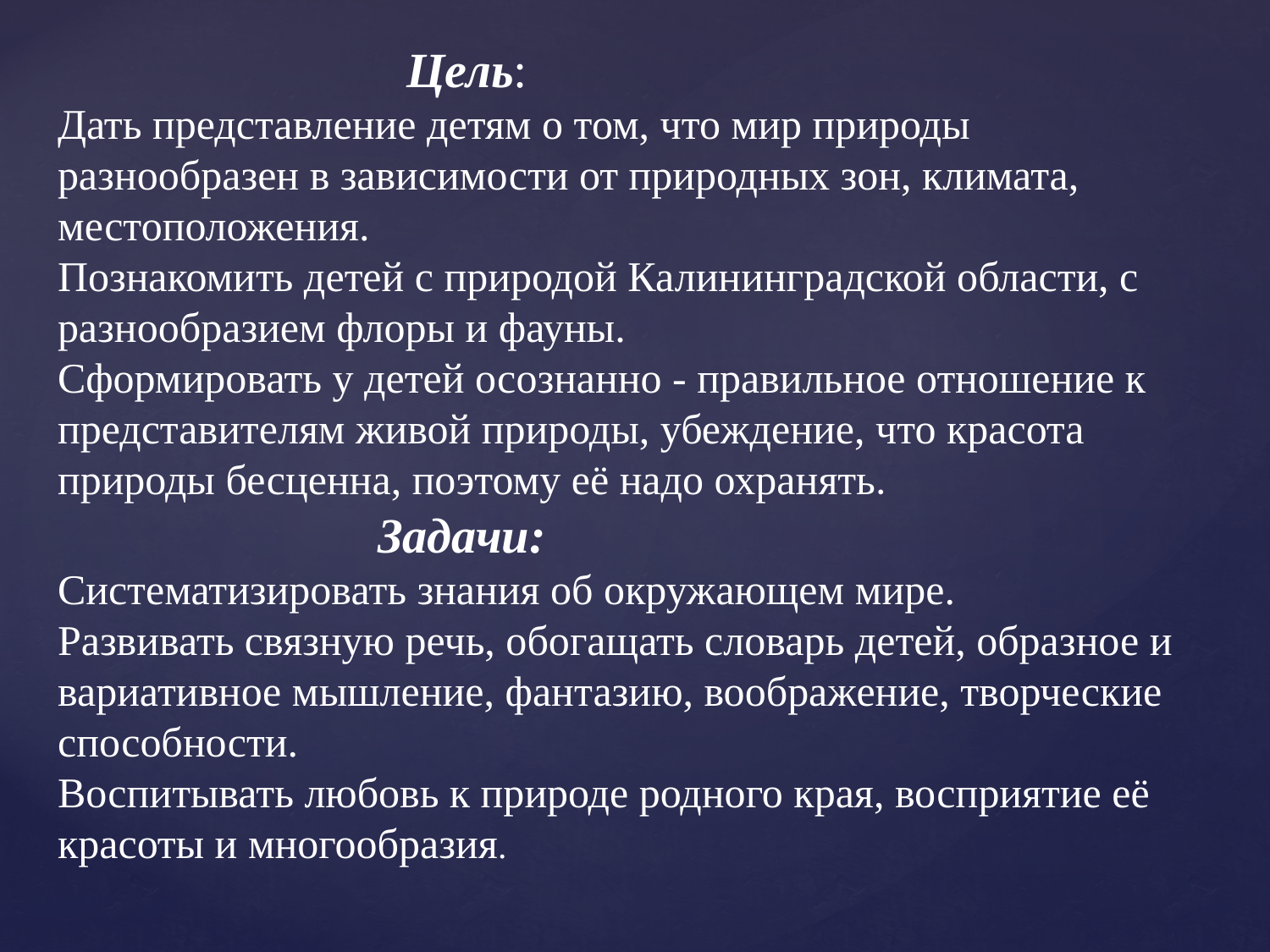

# Цель: Дать представление детям о том, что мир природы разнообразен в зависимости от природных зон, климата, местоположения. Познакомить детей с природой Калининградской области, с разнообразием флоры и фауны. Сформировать у детей осознанно - правильное отношение к представителям живой природы, убеждение, что красота природы бесценна, поэтому её надо охранять. Задачи: Систематизировать знания об окружающем мире. Развивать связную речь, обогащать словарь детей, образное и вариативное мышление, фантазию, воображение, творческие способности. Воспитывать любовь к природе родного края, восприятие её красоты и многообразия.